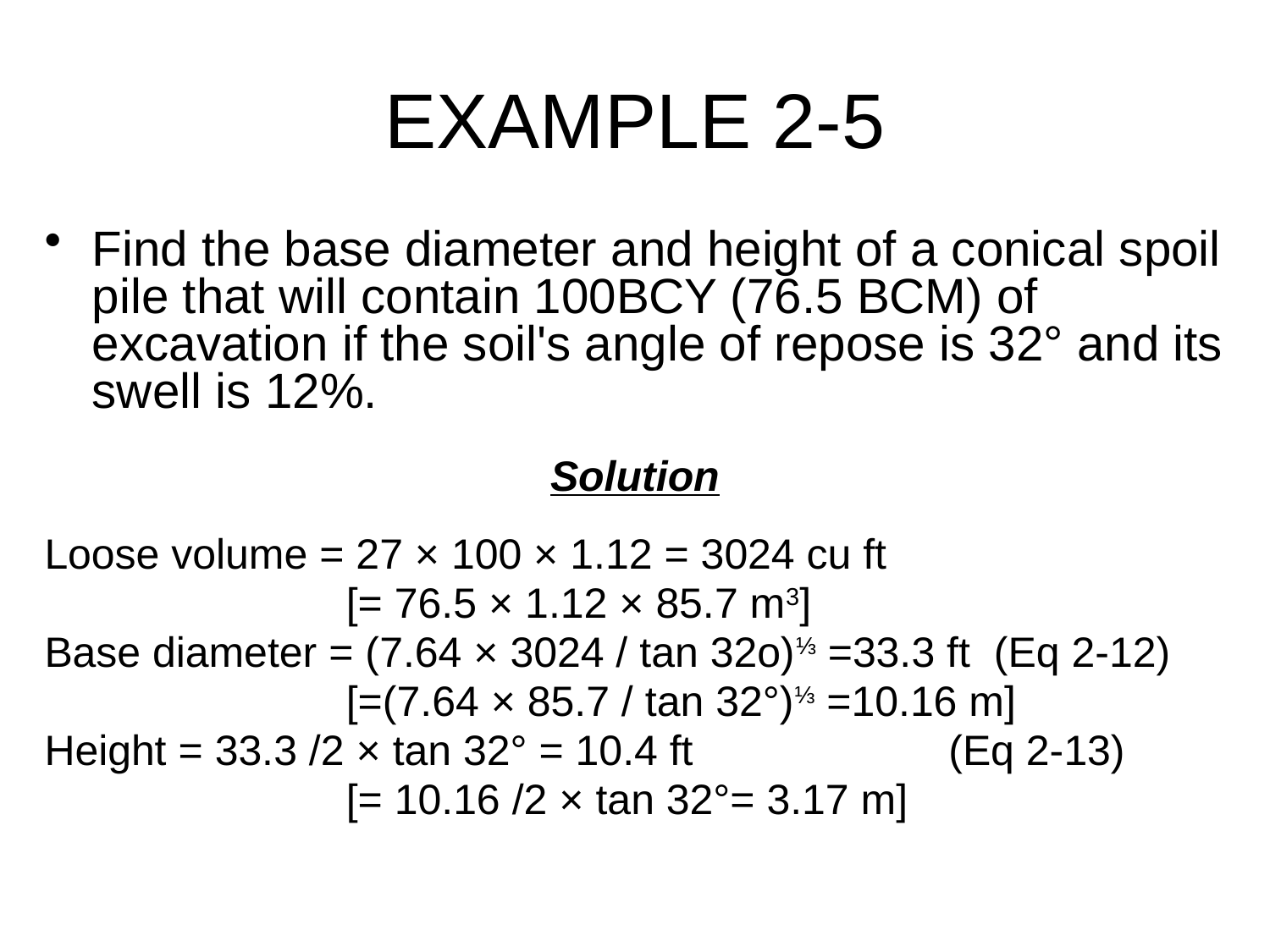

# EXAMPLE 2-5
Find the base diameter and height of a conical spoil pile that will contain 100BCY (76.5 BCM) of excavation if the soil's angle of repose is 32° and its swell is 12%.

Solution

Loose volume = 27 × 100 × 1.12 = 3024 cu ft
			[= 76.5 × 1.12 × 85.7 m3]
Base diameter = (7.64 × 3024 / tan 32o)⅓ =33.3 ft  (Eq 2-12)
			[=(7.64 × 85.7 / tan 32°)⅓ =10.16 m]
Height = 33.3 /2 × tan 32° = 10.4 ft		        (Eq 2-13)
			[= 10.16 /2 × tan 32°= 3.17 m]